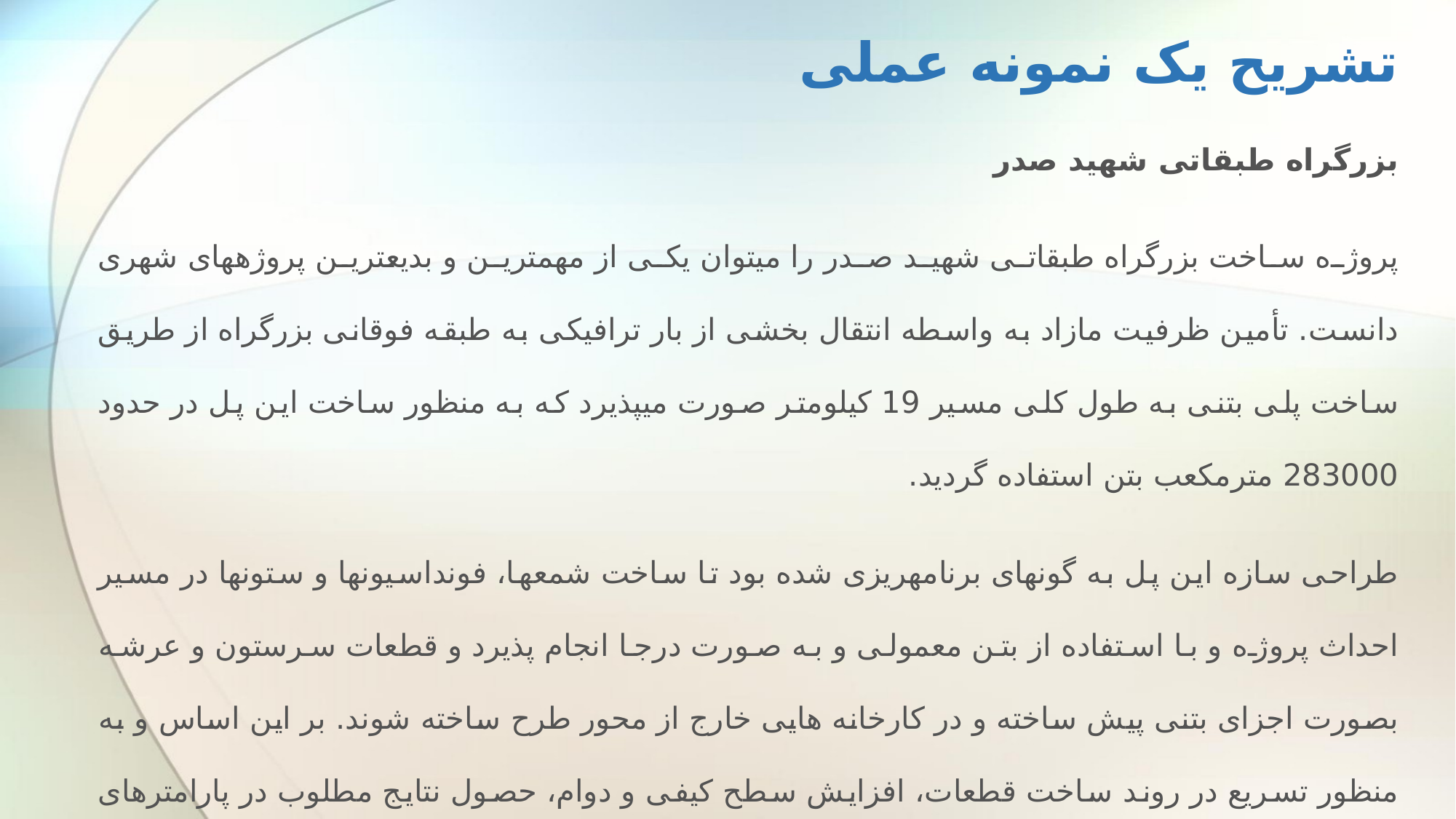

# تشریح یک نمونه عملی
بزرگراه طبقاتی شهید صدر
پروژه ساخت بزرگراه طبقاتی شهید صدر را می­توان یکی از مهمترین و بدیع­ترین پروژه­های شهری دانست. تأمین ظرفیت مازاد به واسطه انتقال بخشی از بار ترافیکی به طبقه فوقانی بزرگراه از طریق ساخت پلی بتنی به طول کلی مسیر 19 کیلومتر صورت می­پذیرد که به منظور ساخت این پل در حدود 283000 مترمکعب بتن استفاده گردید.
طراحی سازه این پل به گونه­ای برنامه­ریزی شده بود تا ساخت شمع­ها، فونداسیون­ها و ستون­ها در مسیر احداث پروژه و با استفاده از بتن معمولی و به صورت درجا انجام پذیرد و قطعات سرستون و عرشه بصورت اجزای بتنی پیش ساخته و در کارخانه هایی خارج از محور طرح ساخته شوند. بر این اساس و به منظور تسریع در روند ساخت قطعات، افزایش سطح کیفی و دوام، حصول نتایج مطلوب در پارامترهای مقاومتی و سازه­ای و نهایتاً به جهت تامین تراکم متناسب با وجود فشردگی بیش از حد میلگردها، استفاده از بتن خودتراکم در فرآیند تولید در دستور کار قرار گرفت.